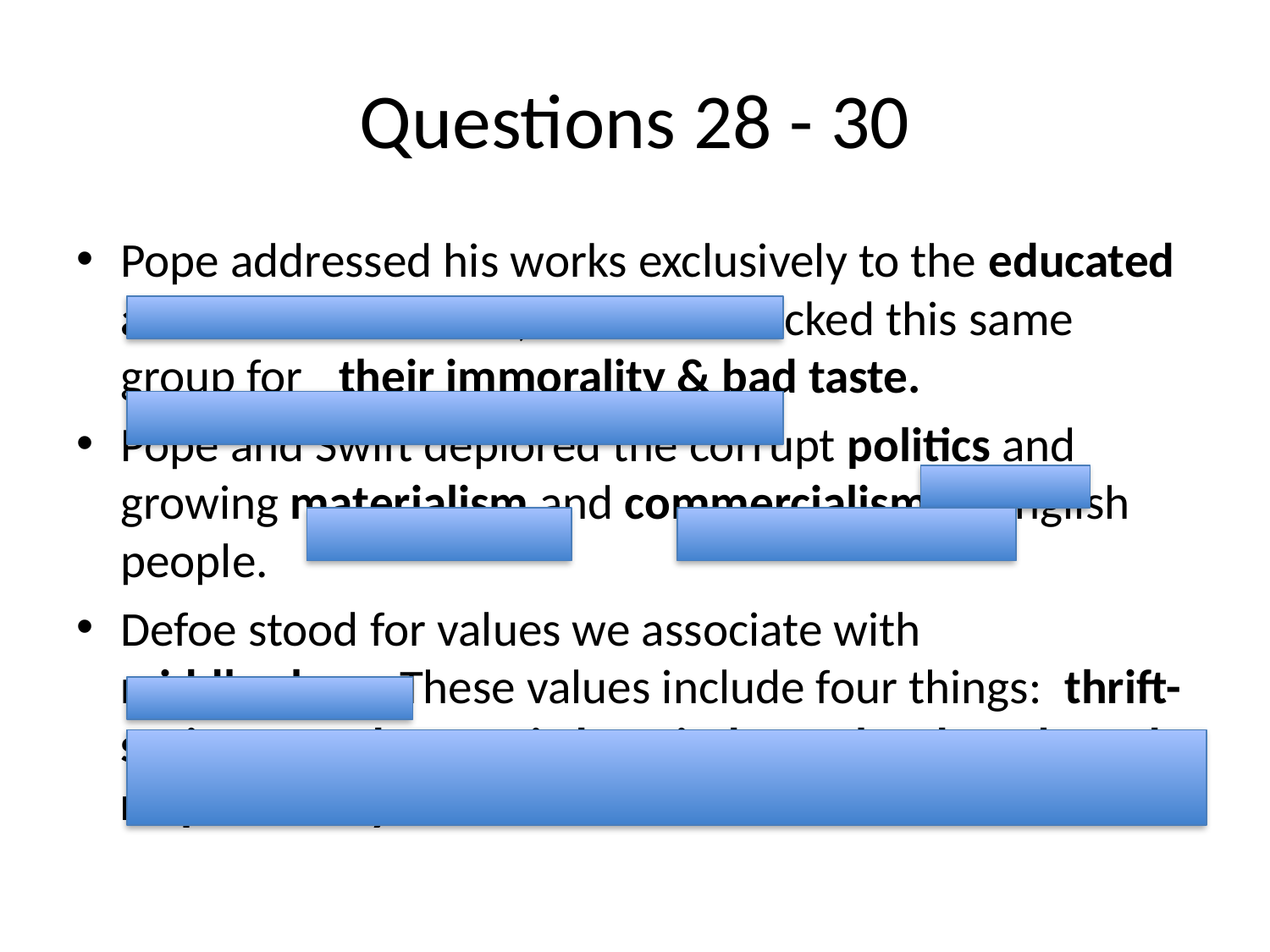

# Questions 28 - 30
Pope addressed his works exclusively to the educated and leisured classes, but also attacked this same group for 									their immorality & bad taste.
Pope and Swift deplored the corrupt politics and growing materialism and commercialism of English people.
Defoe stood for values we associate with	 	middle class.  These values include four things:  thrift-savings, prudence-wisdom, industry-hard work, and respectability.